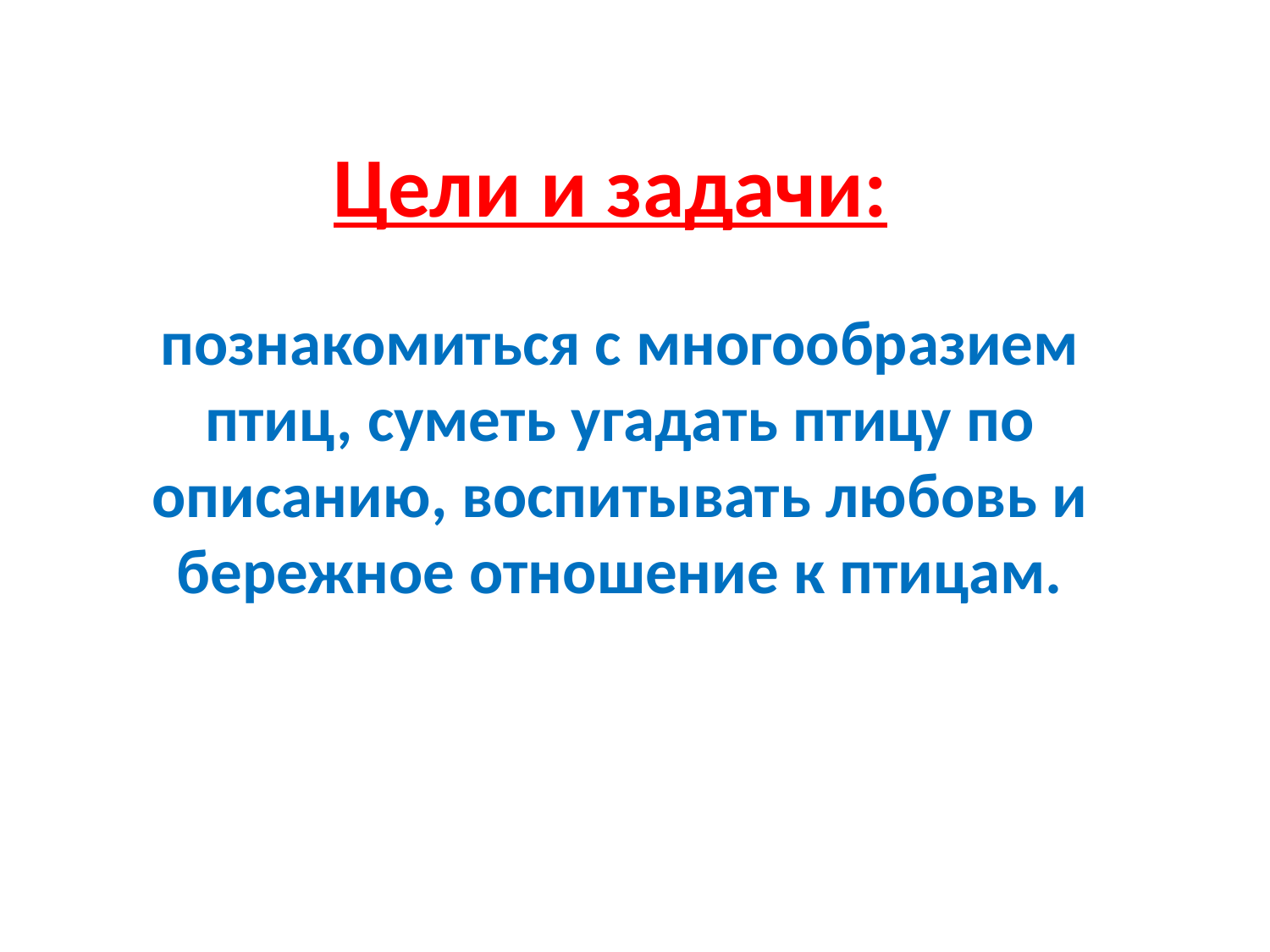

Цели и задачи:

познакомиться с многообразием птиц, суметь угадать птицу по описанию, воспитывать любовь и бережное отношение к птицам.